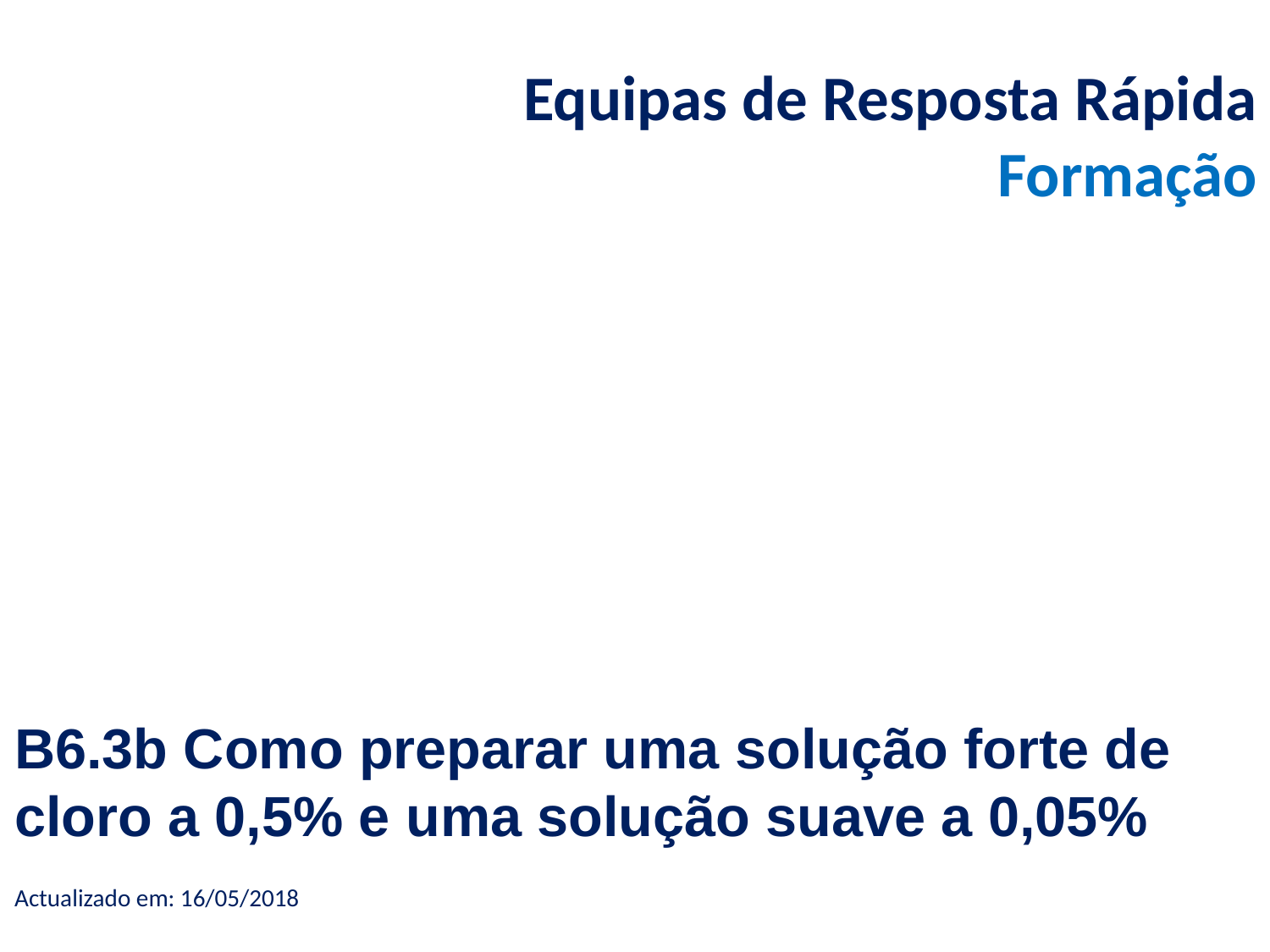

Equipas de Resposta Rápida Formação
B6.3b Como preparar uma solução forte de
cloro a 0,5% e uma solução suave a 0,05%
Actualizado em: 16/05/2018